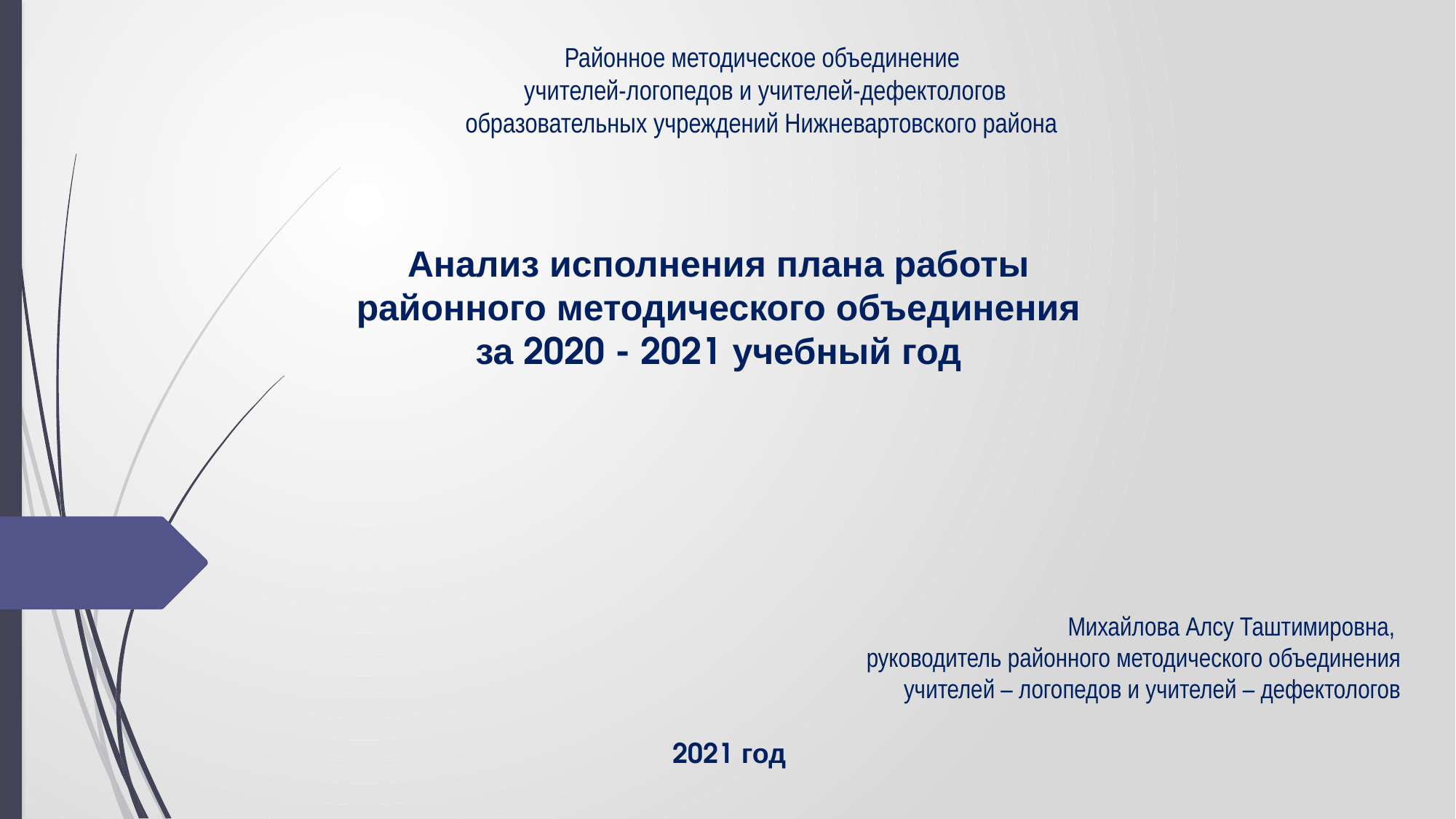

Районное методическое объединение
учителей-логопедов и учителей-дефектологов
образовательных учреждений Нижневартовского района
Анализ исполнения плана работы
районного методического объединения
за 2020 - 2021 учебный год
Михайлова Алсу Таштимировна,
руководитель районного методического объединения учителей – логопедов и учителей – дефектологов
2021 год